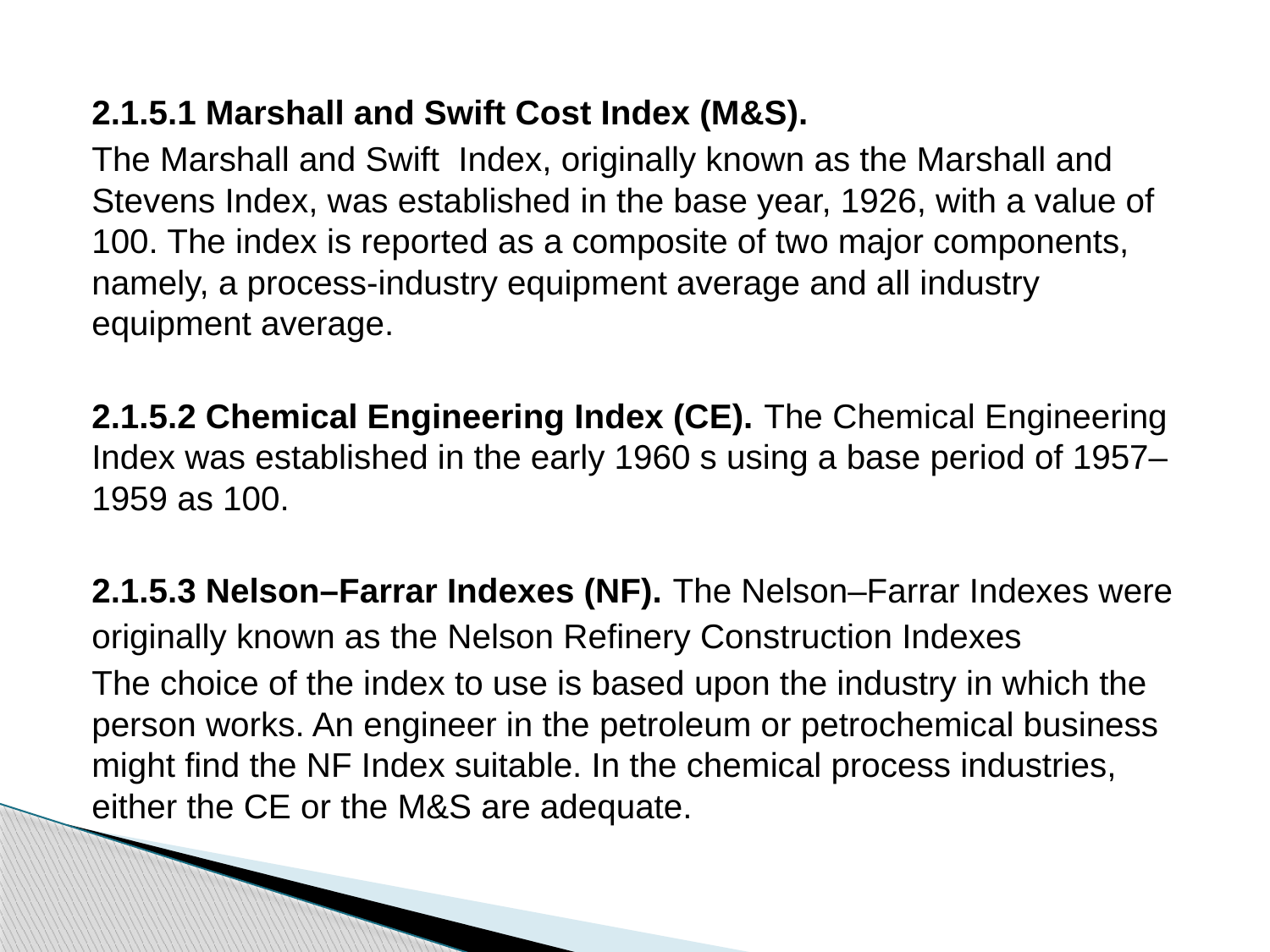

2.1.5.1 Marshall and Swift Cost Index (M&S).
The Marshall and Swift  Index, originally known as the Marshall and Stevens Index, was established in the base year, 1926, with a value of 100. The index is reported as a composite of two major components, namely, a process-industry equipment average and all industry equipment average.

2.1.5.2 Chemical Engineering Index (CE). The Chemical Engineering Index was established in the early 1960 s using a base period of 1957–1959 as 100.

2.1.5.3 Nelson–Farrar Indexes (NF). The Nelson–Farrar Indexes were
originally known as the Nelson Refinery Construction Indexes
The choice of the index to use is based upon the industry in which the person works. An engineer in the petroleum or petrochemical business might find the NF Index suitable. In the chemical process industries, either the CE or the M&S are adequate.